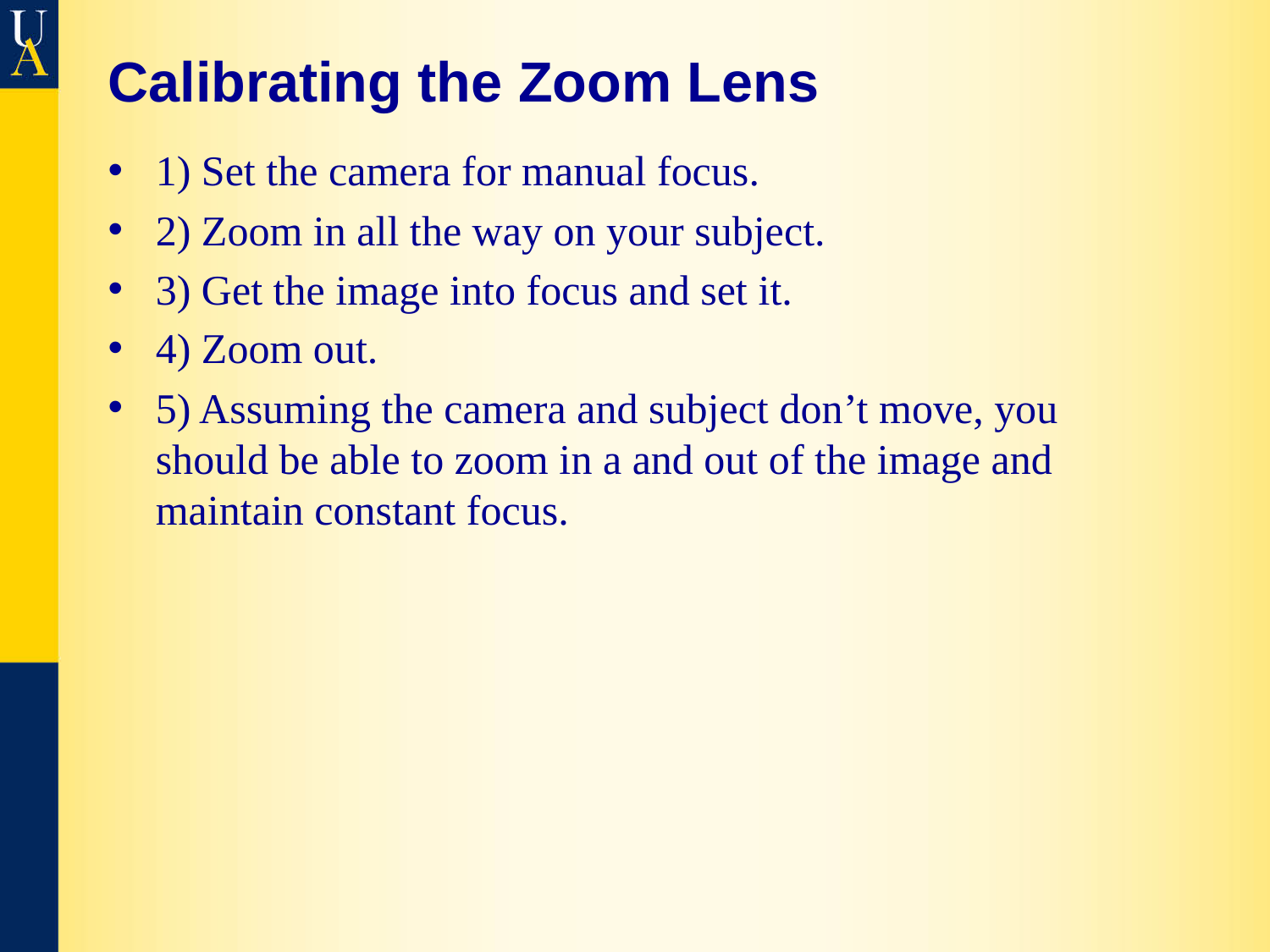

# Calibrating the Zoom Lens
1) Set the camera for manual focus.
2) Zoom in all the way on your subject.
3) Get the image into focus and set it.
4) Zoom out.
5) Assuming the camera and subject don’t move, you should be able to zoom in a and out of the image and maintain constant focus.